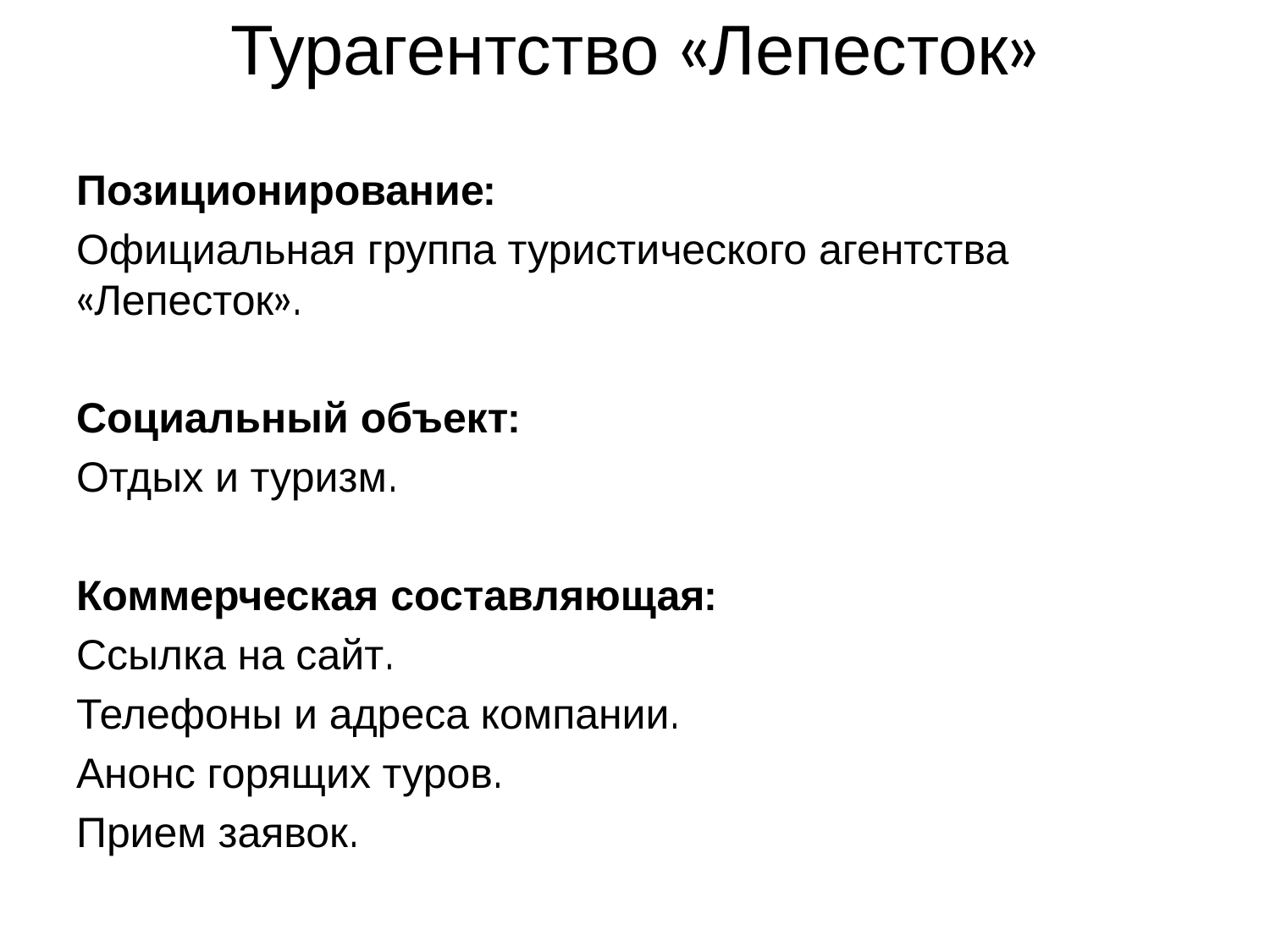

# Турагентство «Лепесток»
Позиционирование:
Официальная группа туристического агентства «Лепесток».

Социальный объект:
Отдых и туризм.

Коммерческая составляющая:
Ссылка на сайт.
Телефоны и адреса компании.
Анонс горящих туров.
Прием заявок.